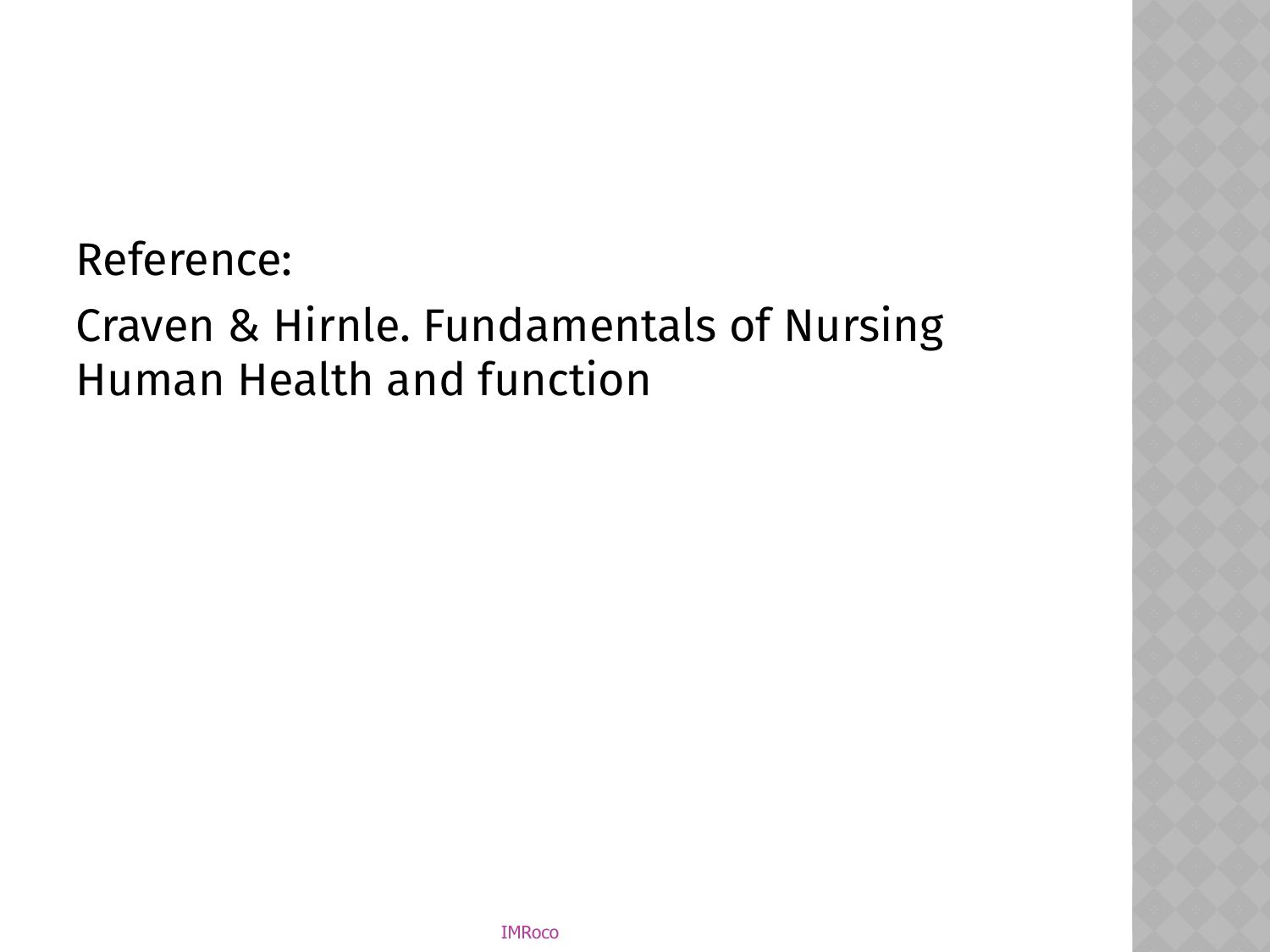

#
Reference:
Craven & Hirnle. Fundamentals of Nursing Human Health and function
IMRoco